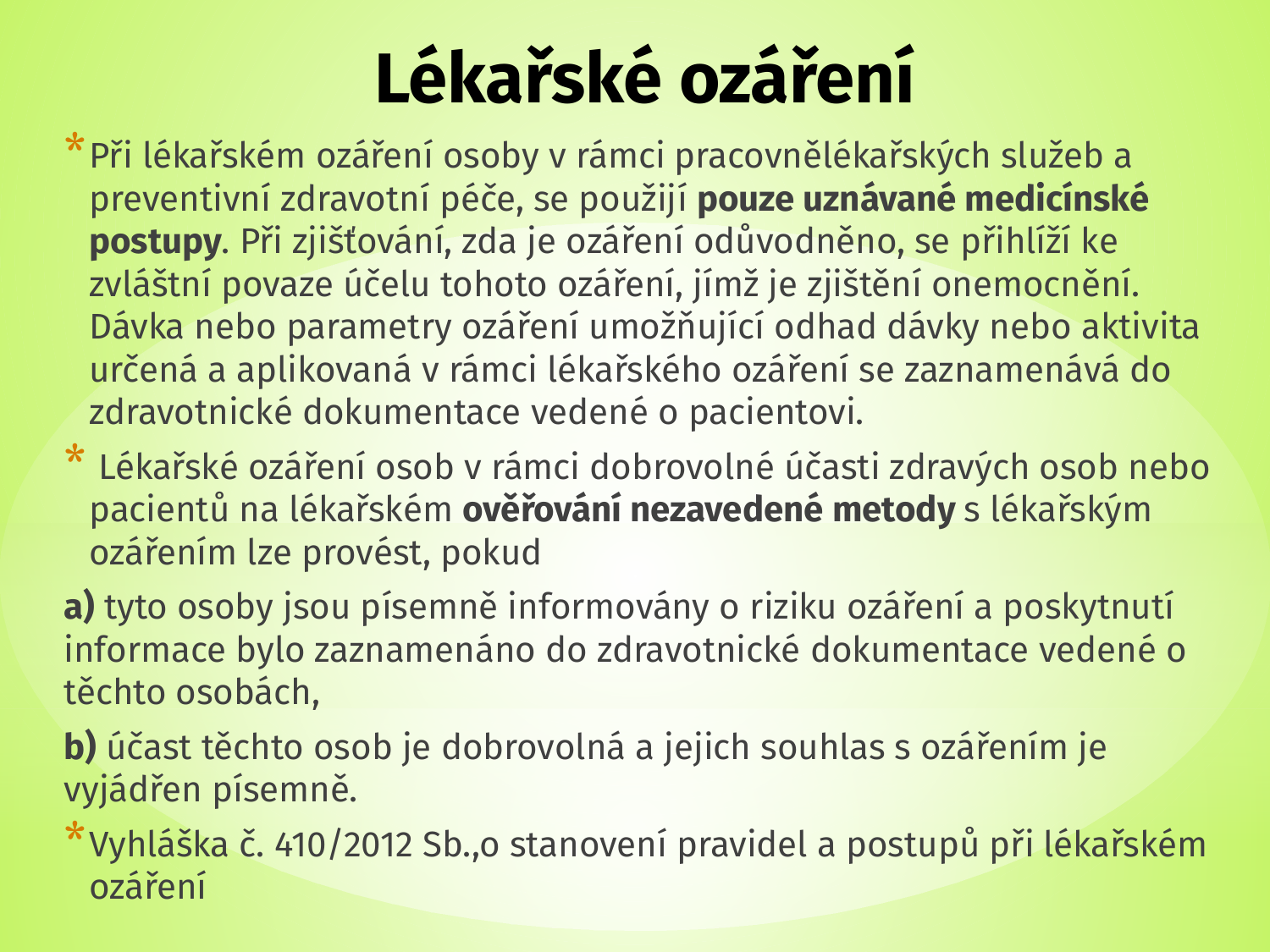

# Lékařské ozáření
Při lékařském ozáření osoby v rámci pracovnělékařských služeb a preventivní zdravotní péče, se použijí pouze uznávané medicínské postupy. Při zjišťování, zda je ozáření odůvodněno, se přihlíží ke zvláštní povaze účelu tohoto ozáření, jímž je zjištění onemocnění. Dávka nebo parametry ozáření umožňující odhad dávky nebo aktivita určená a aplikovaná v rámci lékařského ozáření se zaznamenává do zdravotnické dokumentace vedené o pacientovi.
 Lékařské ozáření osob v rámci dobrovolné účasti zdravých osob nebo pacientů na lékařském ověřování nezavedené metody s lékařským ozářením lze provést, pokud
a) tyto osoby jsou písemně informovány o riziku ozáření a poskytnutí informace bylo zaznamenáno do zdravotnické dokumentace vedené o těchto osobách,
b) účast těchto osob je dobrovolná a jejich souhlas s ozářením je vyjádřen písemně.
Vyhláška č. 410/2012 Sb.,o stanovení pravidel a postupů při lékařském ozáření